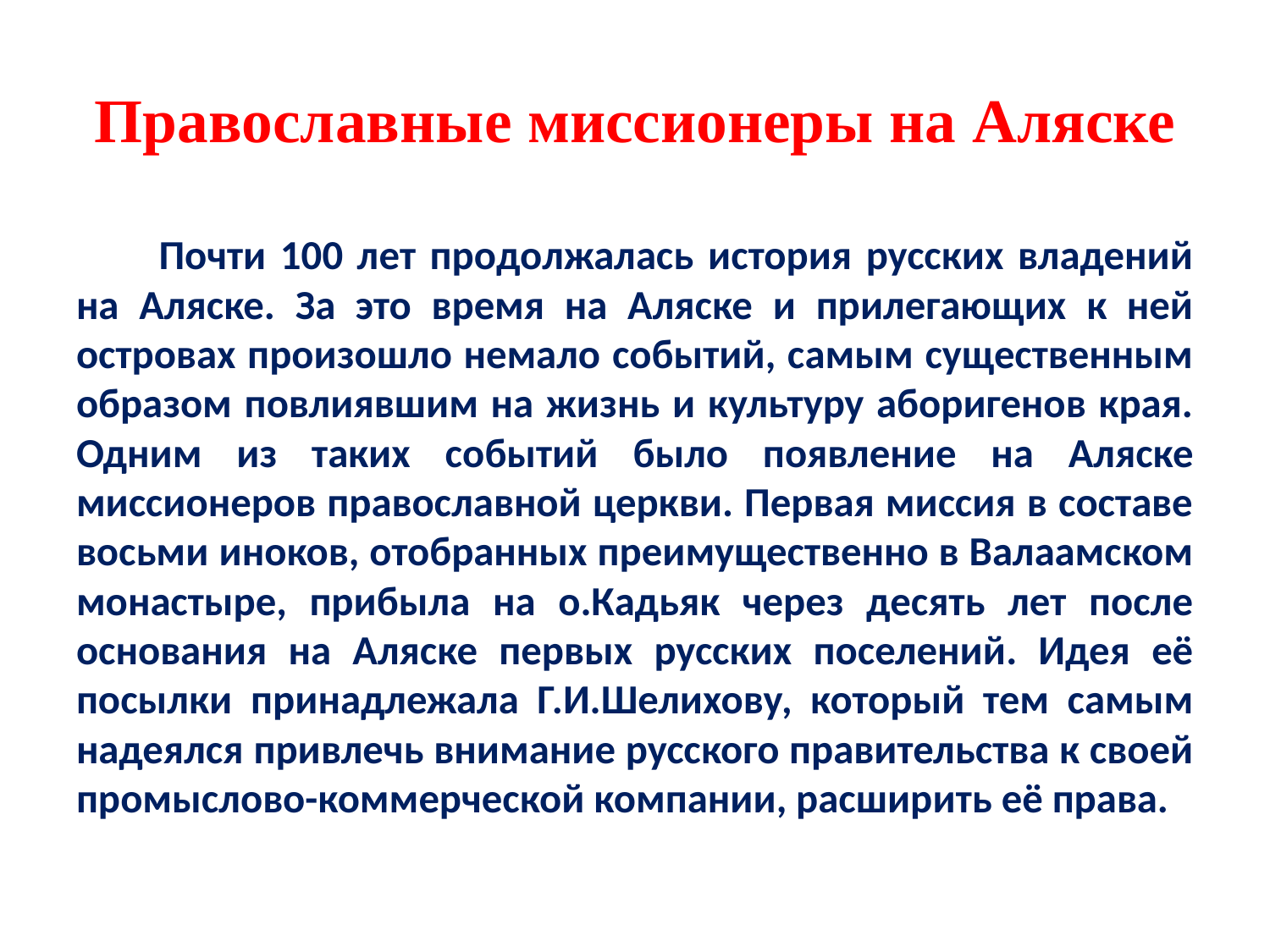

# Православные миссионеры на Аляске
Почти 100 лет продолжалась история русских владений на Аляске. За это время на Аляске и прилегающих к ней островах произошло немало событий, самым существенным образом повлиявшим на жизнь и культуру аборигенов края. Одним из таких событий было появление на Аляске миссионеров православной церкви. Первая миссия в составе восьми иноков, отобранных преимущественно в Валаамском монастыре, прибыла на о.Кадьяк через десять лет после основания на Аляске первых русских поселений. Идея её посылки принадлежала Г.И.Шелихову, который тем самым надеялся привлечь внимание русского правительства к своей промыслово-коммерческой компании, расширить её права.